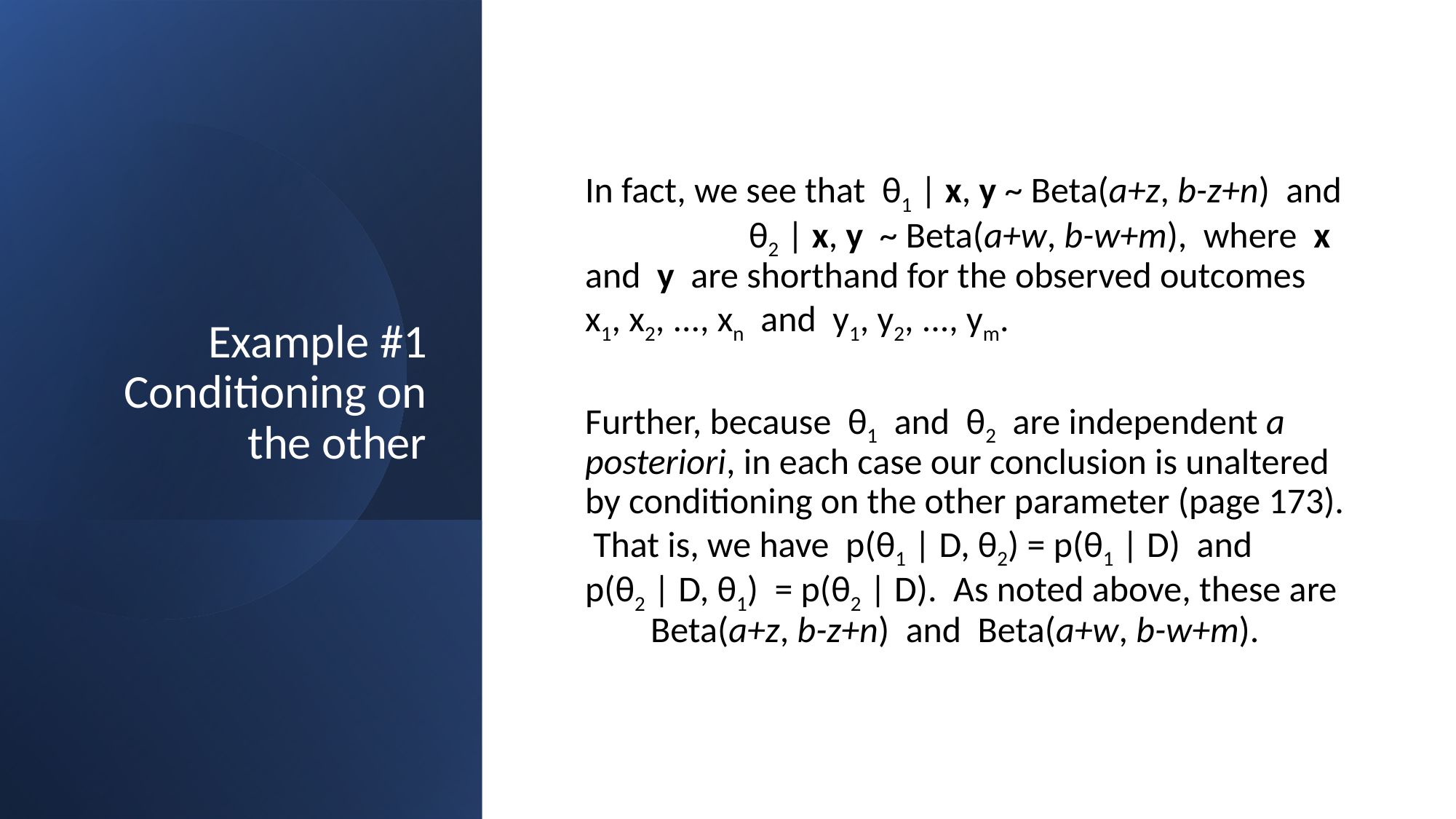

# Example #1 Conditioning on the other
In fact, we see that  θ1 | x, y ~ Beta(a+z, b-z+n)  and                     θ2 | x, y  ~ Beta(a+w, b-w+m),  where  x  and  y  are shorthand for the observed outcomes  x1, x2, ..., xn  and  y1, y2, ..., ym.

Further, because  θ1  and  θ2  are independent a posteriori, in each case our conclusion is unaltered by conditioning on the other parameter (page 173).  That is, we have  p(θ1 | D, θ2) = p(θ1 | D)  and      p(θ2 | D, θ1)  = p(θ2 | D).  As noted above, these are          Beta(a+z, b-z+n)  and  Beta(a+w, b-w+m).